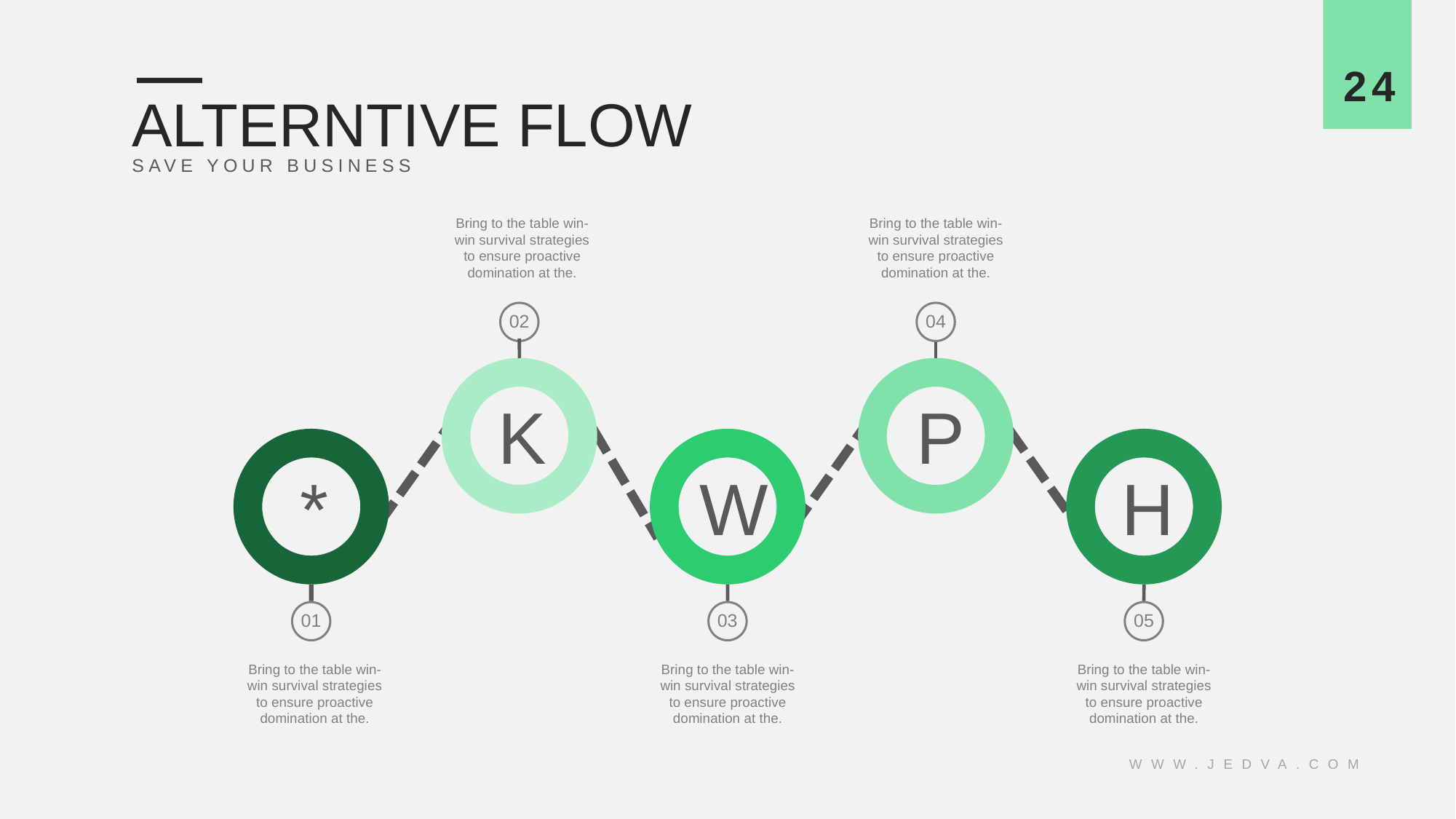

24

ALTERNTIVE FLOW
SAVE YOUR BUSINESS
Bring to the table win-win survival strategies to ensure proactive domination at the.
Bring to the table win-win survival strategies to ensure proactive domination at the.

02

04

P
K

W
H
*

01

03

05
Bring to the table win-win survival strategies to ensure proactive domination at the.
Bring to the table win-win survival strategies to ensure proactive domination at the.
Bring to the table win-win survival strategies to ensure proactive domination at the.
WWW.JEDVA.COM